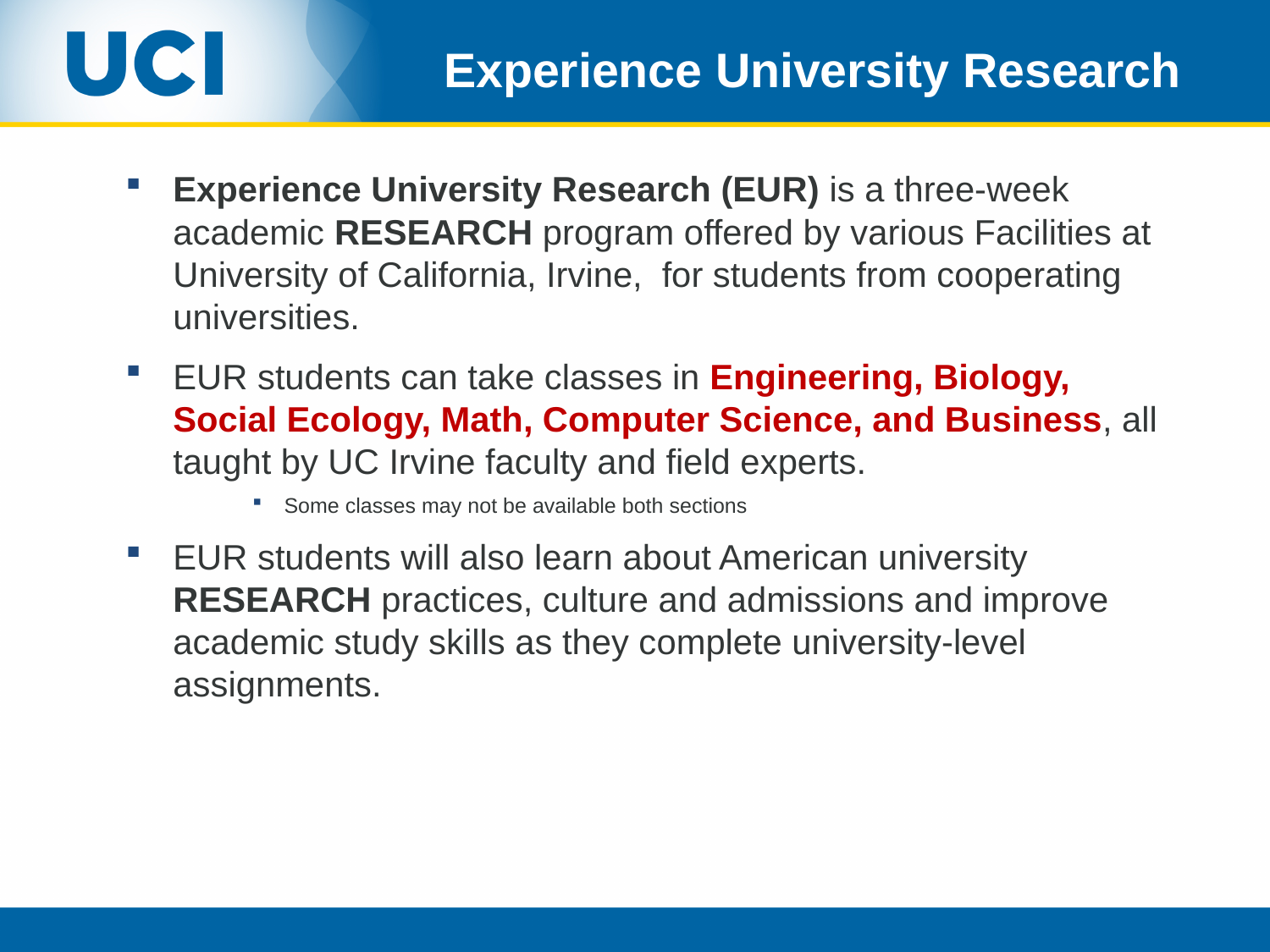

# Experience University Research
Experience University Research (EUR) is a three-week academic RESEARCH program offered by various Facilities at University of California, Irvine,  for students from cooperating universities.
EUR students can take classes in Engineering, Biology, Social Ecology, Math, Computer Science, and Business, all taught by UC Irvine faculty and field experts.
Some classes may not be available both sections
EUR students will also learn about American university RESEARCH practices, culture and admissions and improve academic study skills as they complete university-level assignments.